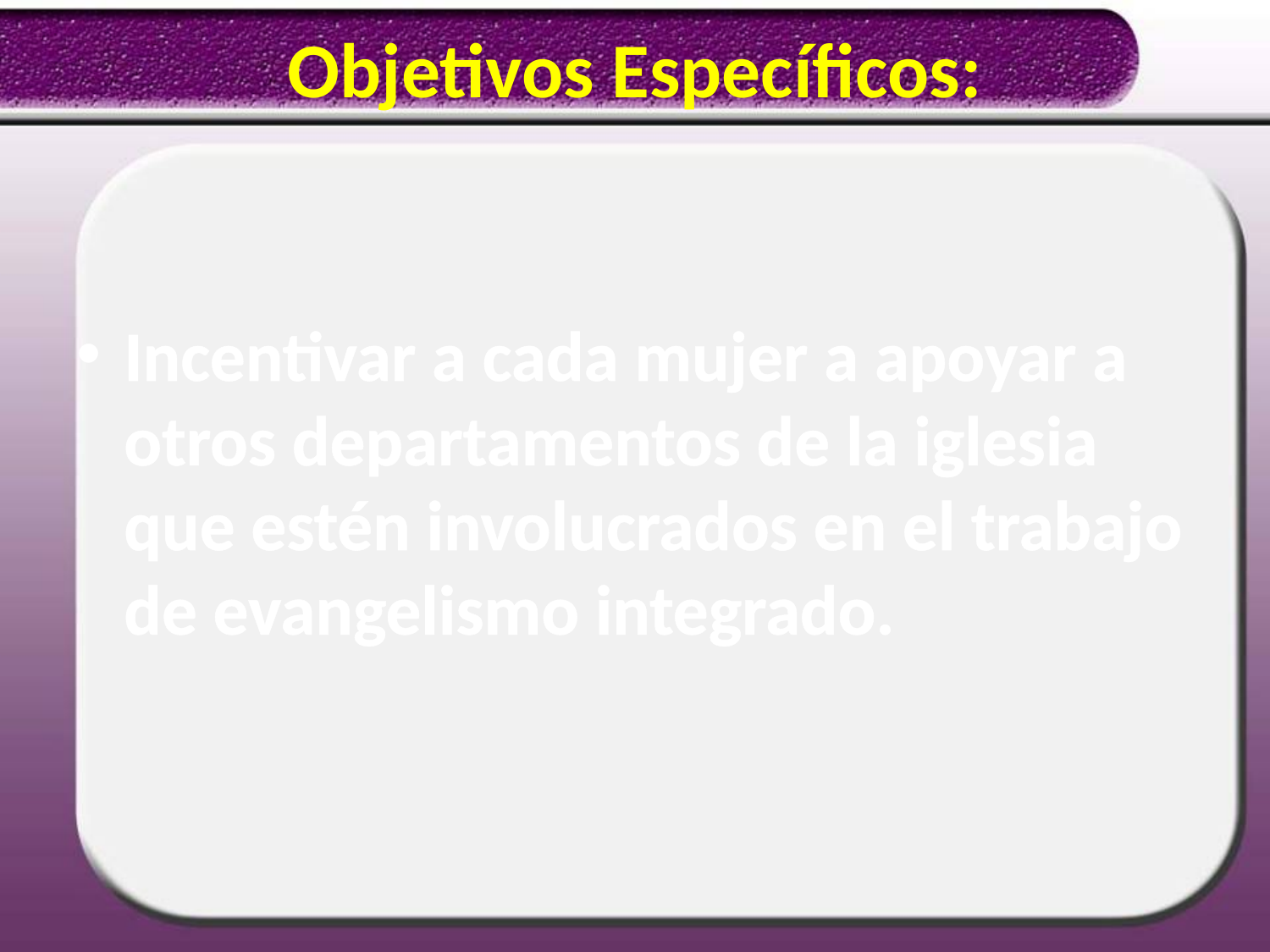

# Objetivos Específicos:

Incentivar a cada mujer a apoyar a otros departamentos de la iglesia que estén involucrados en el trabajo de evangelismo integrado.